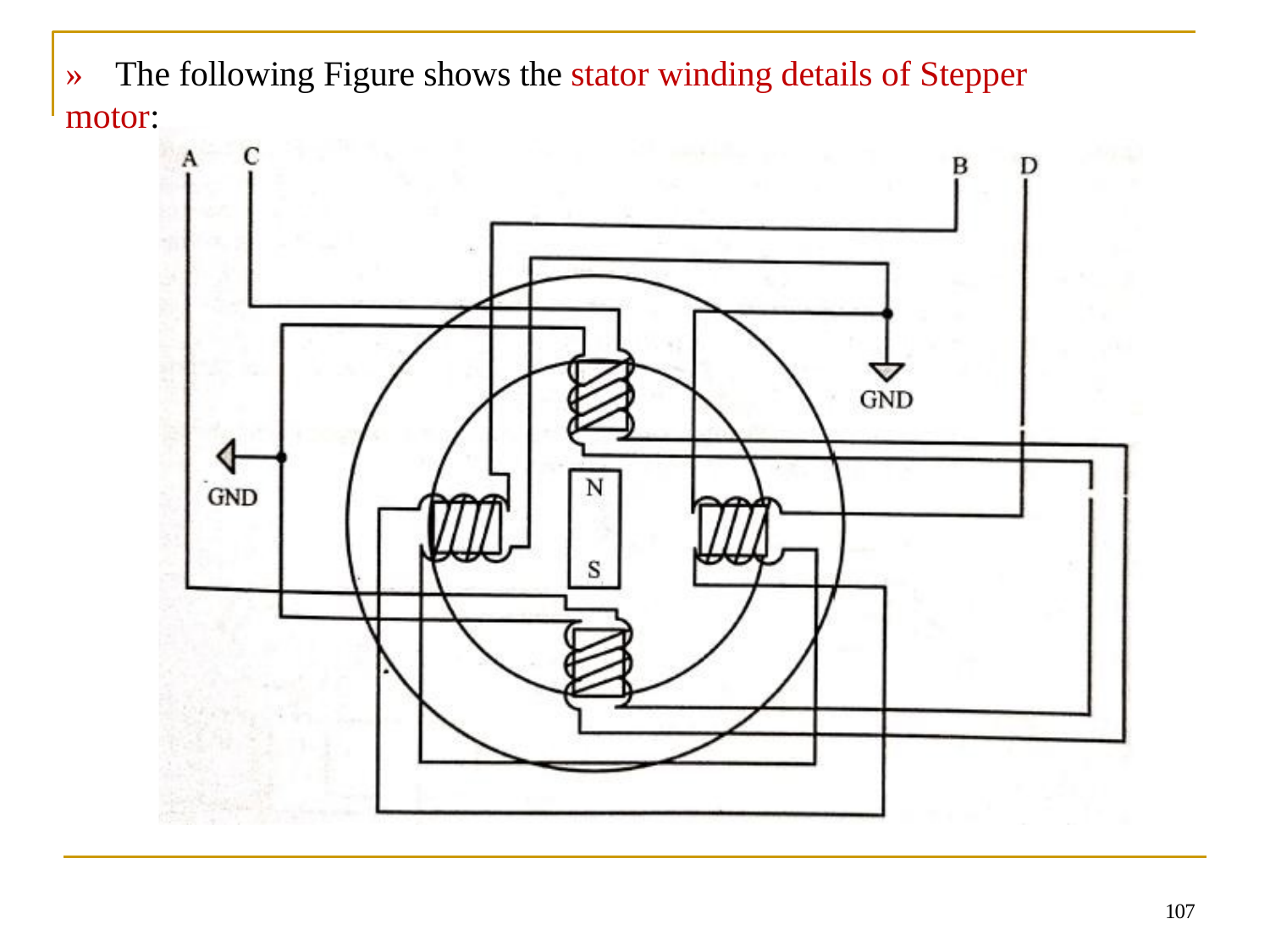

# »	The following Figure shows the stator winding details of Stepper motor:

107